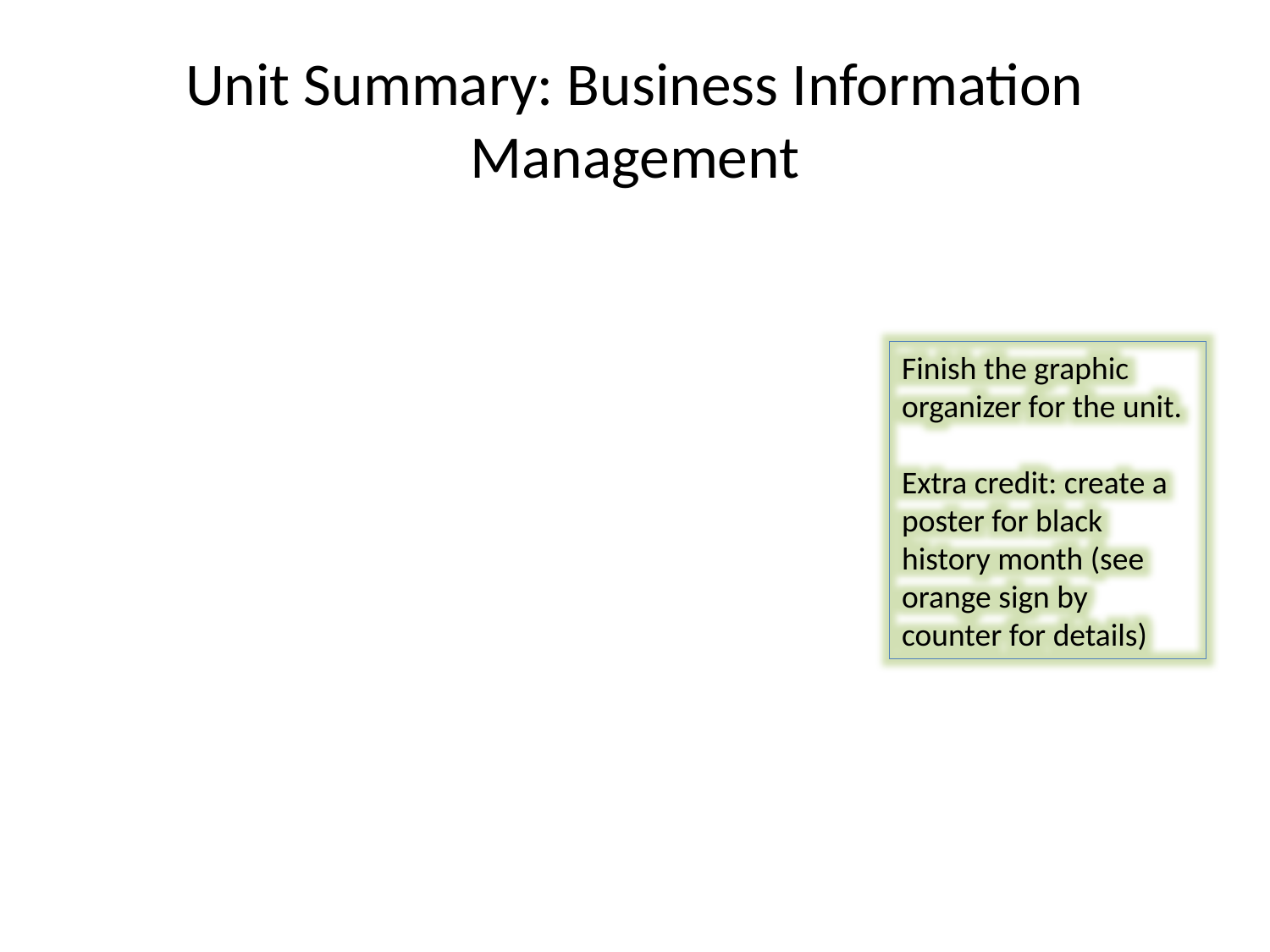

# Unit Summary: Business Information Management

Finish the graphic organizer for the unit.

Extra credit: create a poster for black history month (see orange sign by counter for details)